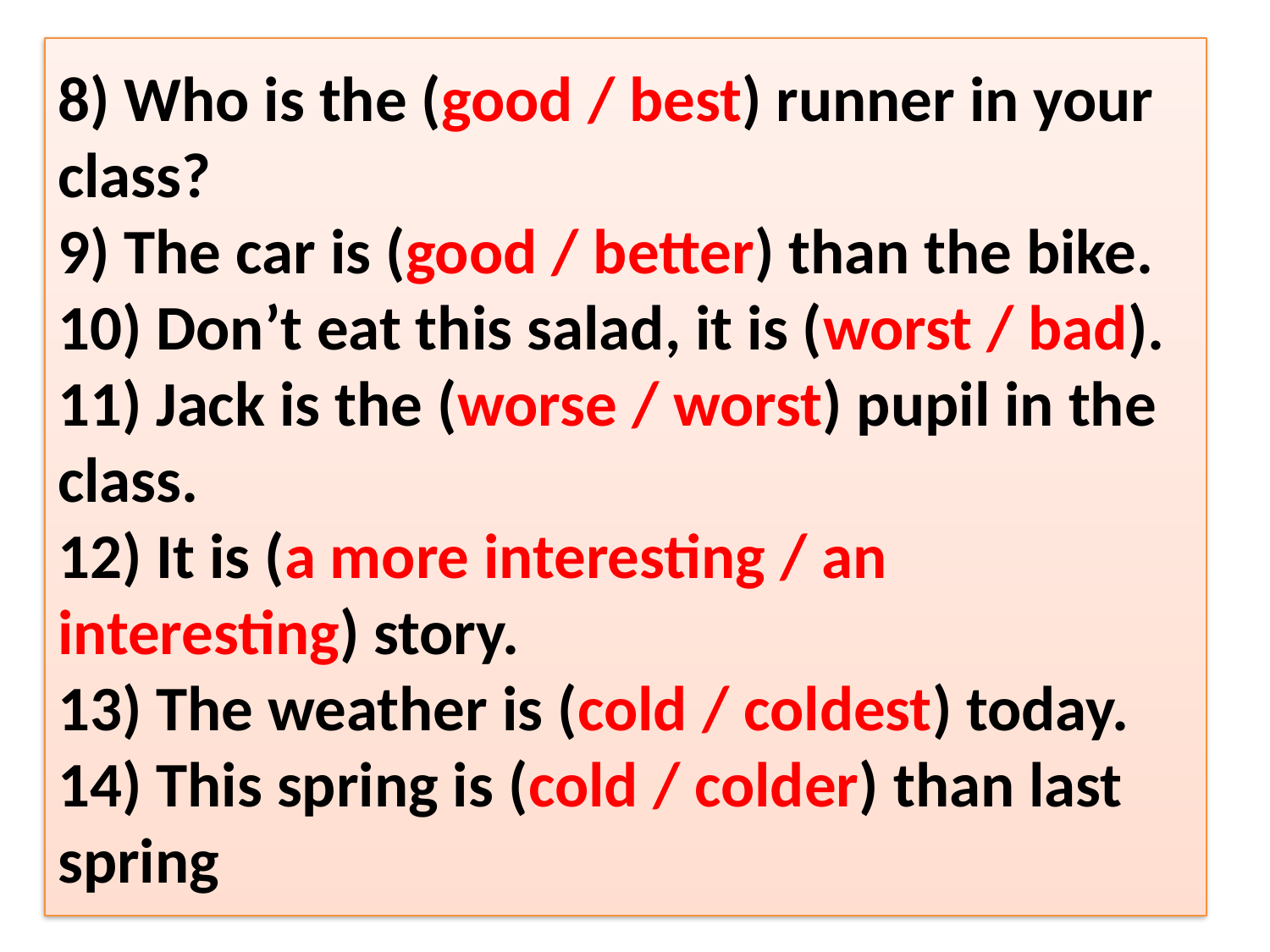

# 8) Who is the (good / best) runner in your class? 9) The car is (good / better) than the bike. 10) Don’t eat this salad, it is (worst / bad). 11) Jack is the (worse / worst) pupil in the class. 12) It is (a more interesting / an interesting) story. 13) The weather is (cold / coldest) today. 14) This spring is (cold / colder) than last spring